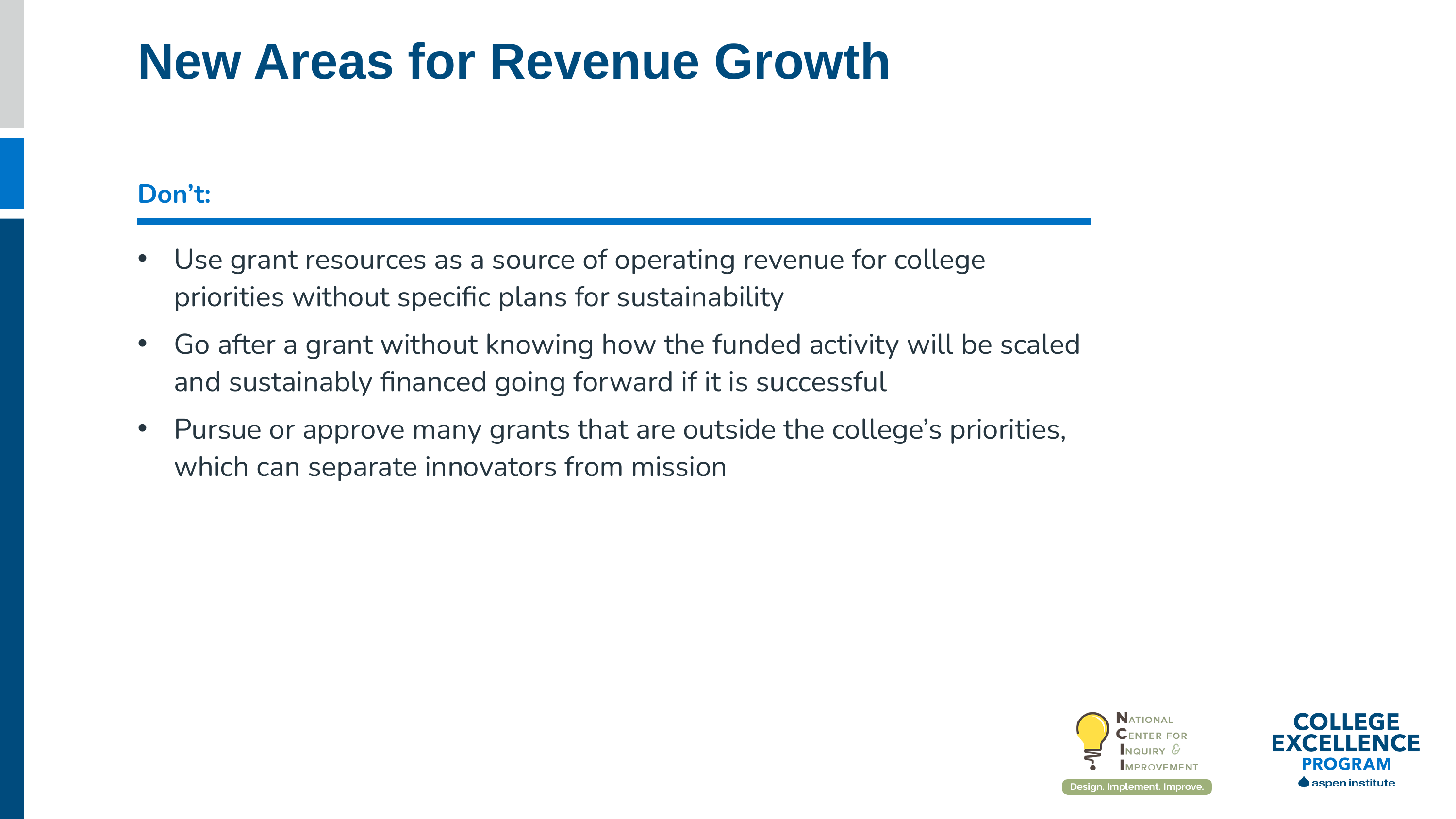

New Areas for Revenue Growth
Don’t:
Use grant resources as a source of operating revenue for college priorities without specific plans for sustainability
Go after a grant without knowing how the funded activity will be scaled and sustainably financed going forward if it is successful
Pursue or approve many grants that are outside the college’s priorities, which can separate innovators from mission